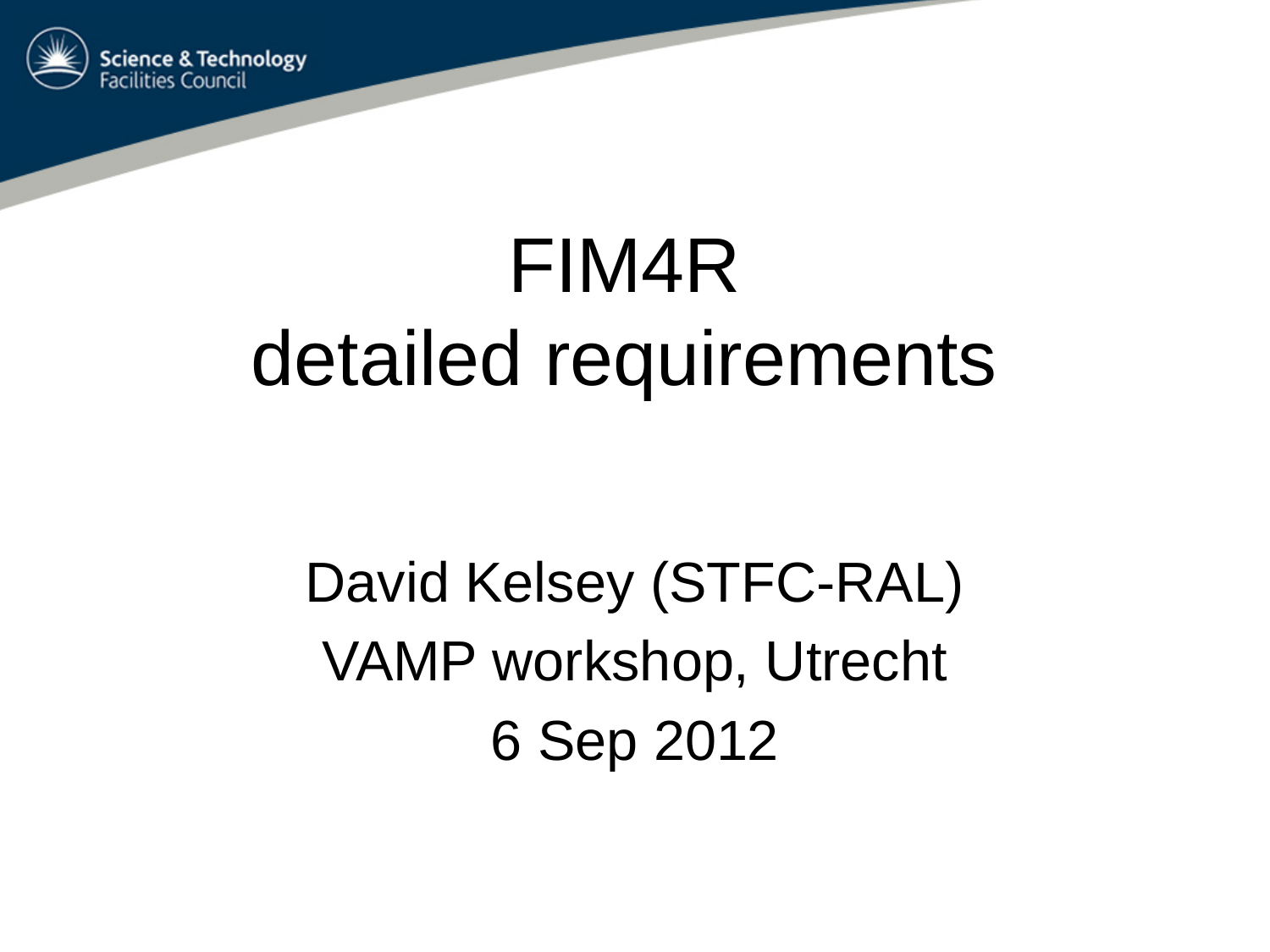

# FIM4R detailed requirements
David Kelsey (STFC-RAL)
VAMP workshop, Utrecht
6 Sep 2012